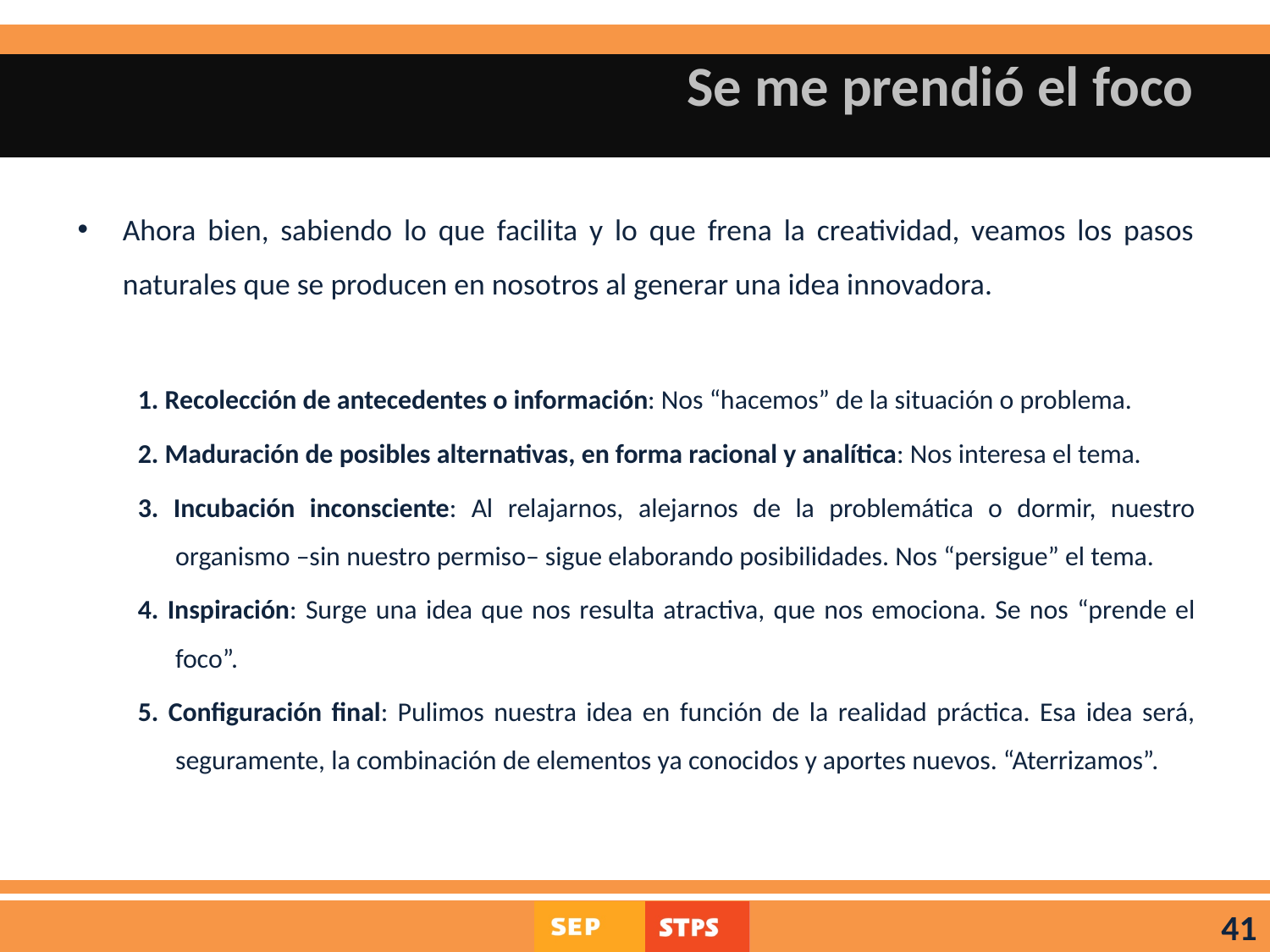

# Se me prendió el foco
Ahora bien, sabiendo lo que facilita y lo que frena la creatividad, veamos los pasos naturales que se producen en nosotros al generar una idea innovadora.

1. Recolección de antecedentes o información: Nos “hacemos” de la situación o problema.
2. Maduración de posibles alternativas, en forma racional y analítica: Nos interesa el tema.
3. Incubación inconsciente: Al relajarnos, alejarnos de la problemática o dormir, nuestro organismo –sin nuestro permiso– sigue elaborando posibilidades. Nos “persigue” el tema.
4. Inspiración: Surge una idea que nos resulta atractiva, que nos emociona. Se nos “prende el foco”.
5. Configuración final: Pulimos nuestra idea en función de la realidad práctica. Esa idea será, seguramente, la combinación de elementos ya conocidos y aportes nuevos. “Aterrizamos”.
41